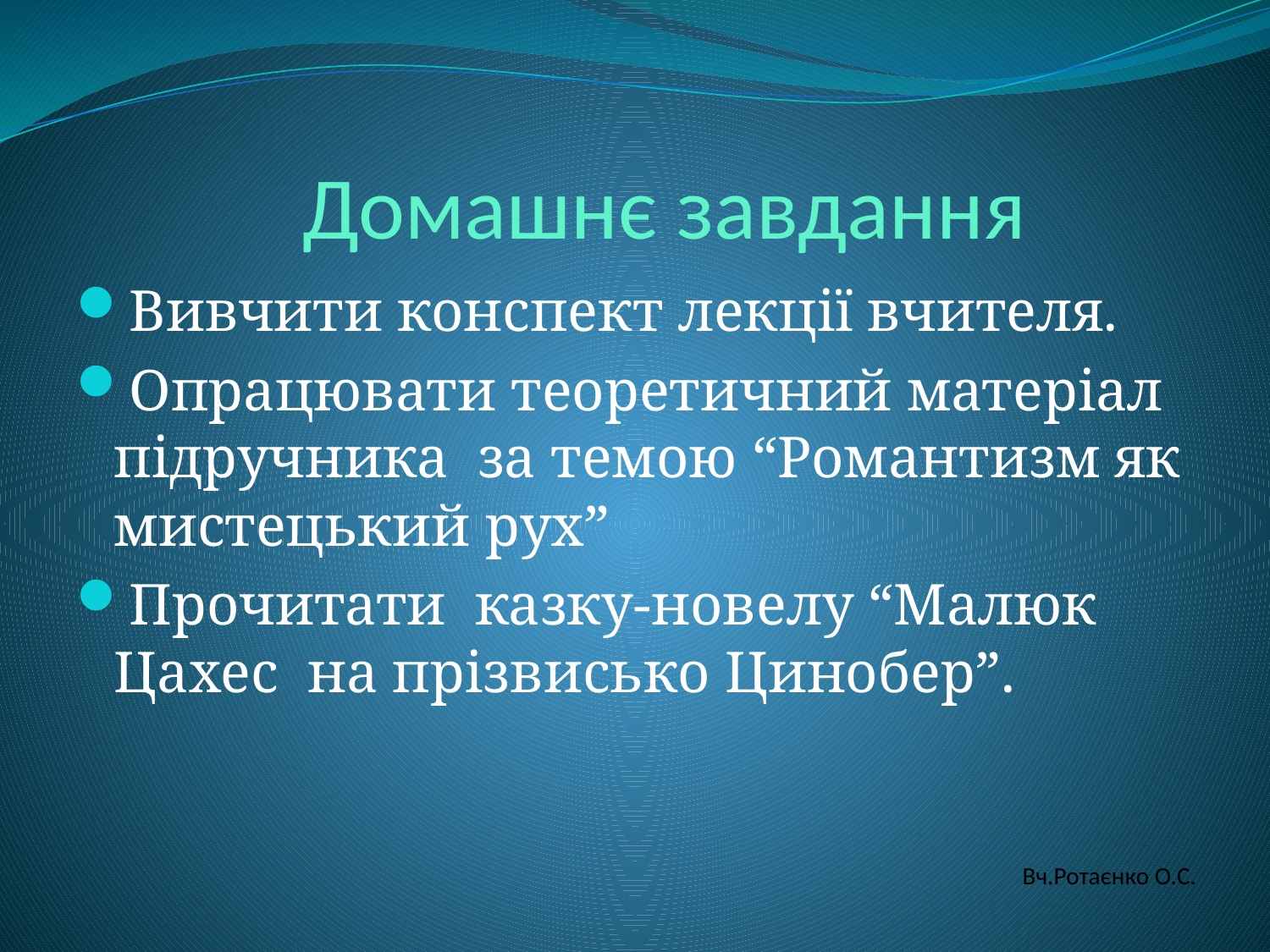

# Домашнє завдання
Вивчити конспект лекції вчителя.
Опрацювати теоретичний матеріал підручника  за темою “Романтизм як мистецький рух”
Прочитати  казку-новелу “Малюк  Цахес  на прізвисько Цинобер”.
        Вч.Ротаєнко О.С.